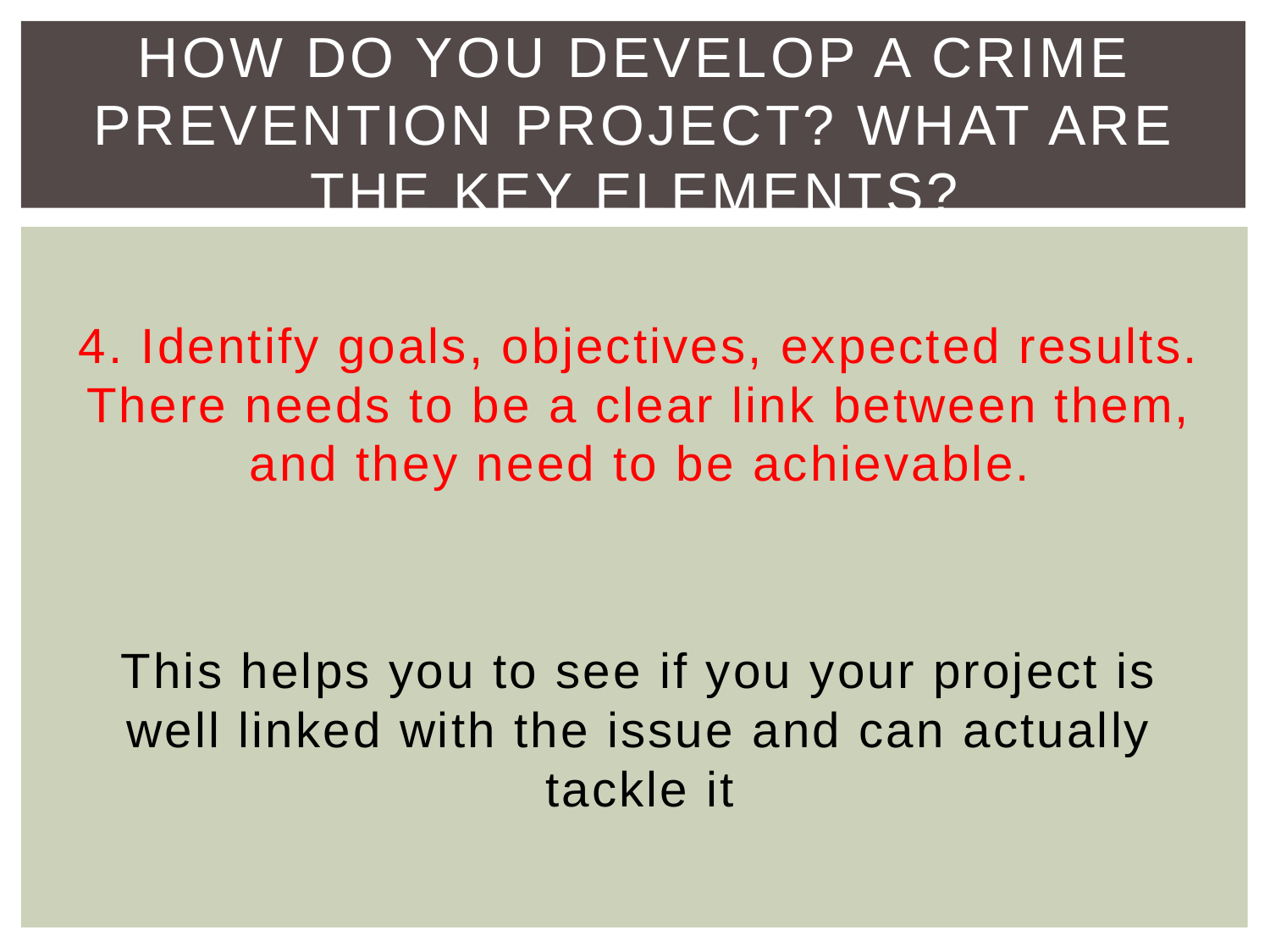

# How do you develop a crime prevention project? What are the key elements?

4. Identify goals, objectives, expected results. There needs to be a clear link between them, and they need to be achievable.

This helps you to see if you your project is well linked with the issue and can actually tackle it